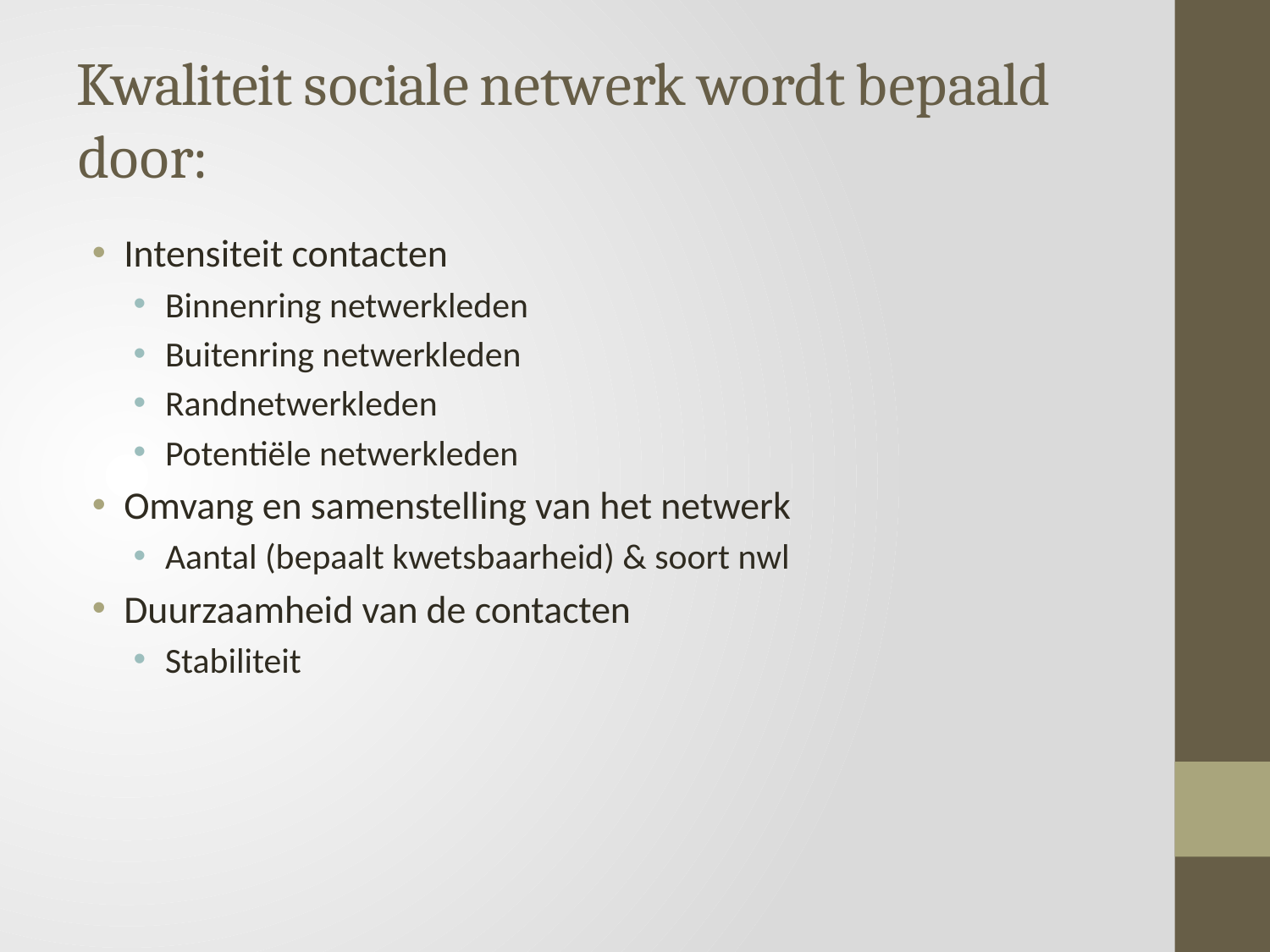

# Kwaliteit sociale netwerk wordt bepaald door:
Intensiteit contacten
Binnenring netwerkleden
Buitenring netwerkleden
Randnetwerkleden
Potentiële netwerkleden
Omvang en samenstelling van het netwerk
Aantal (bepaalt kwetsbaarheid) & soort nwl
Duurzaamheid van de contacten
Stabiliteit